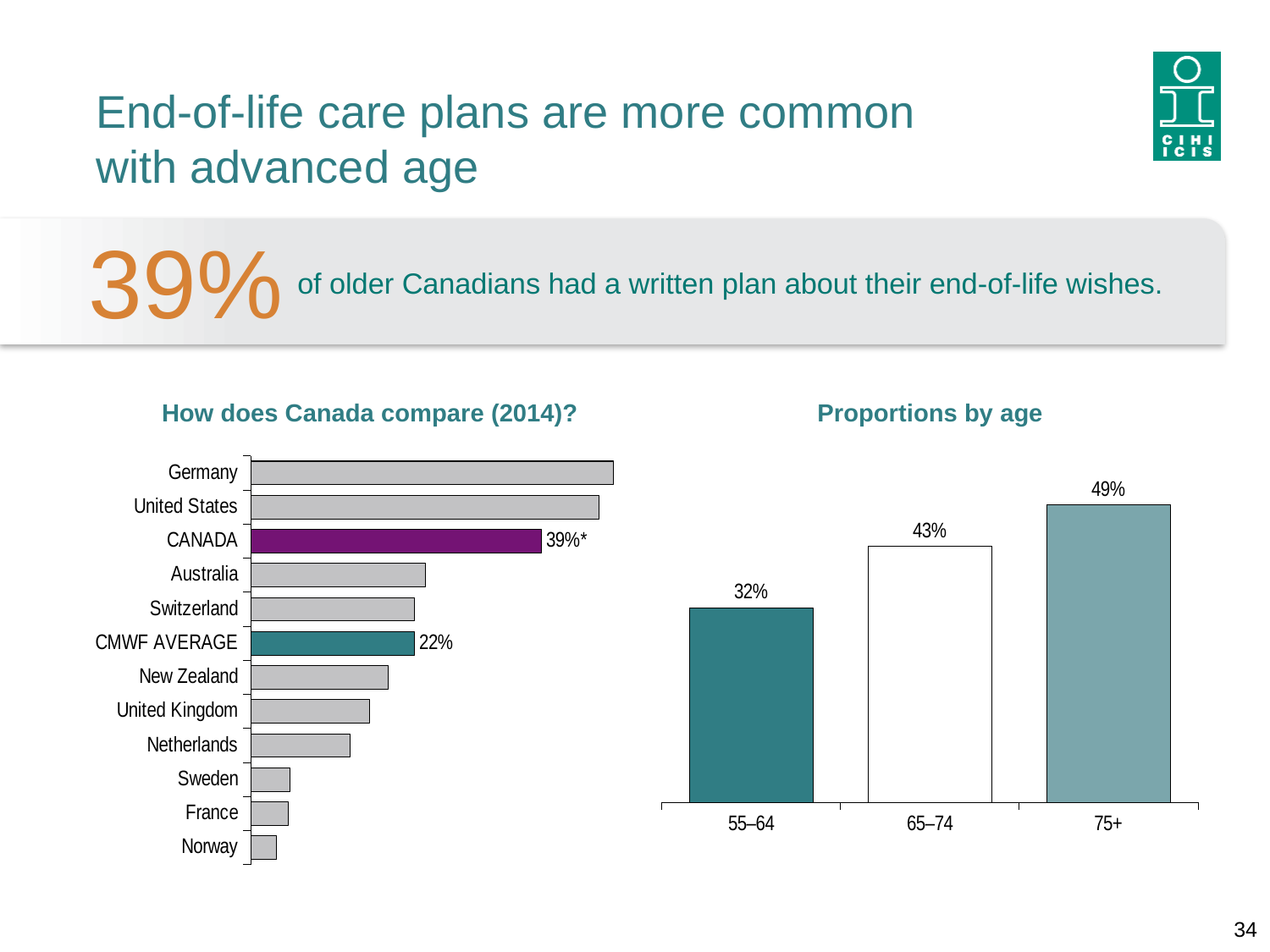

# End-of-life care plans are more common with advanced age
39%

of older Canadians had a written plan about their end-of-life wishes.
How does Canada compare (2014)?
Proportions by age

### Chart

| Category | yes |
|---|---|
| 55–64 | 0.323525561871632 |
| 65–74 | 0.425543173465819 |
| 75+ | 0.494333691528084 |

### Chart

| Category |  |
|---|---|
| Norway | 0.03519 |
| France | 0.05091 |
| Sweden | 0.05313 |
| Netherlands | 0.13509 |
| United Kingdom | 0.1614 |
| New Zealand | 0.18676 |
| CMWF AVERAGE | 0.222 |
| Switzerland | 0.22272 |
| Australia | 0.23727 |
| CANADA | 0.39432 |
| United States | 0.47253 |
| Germany | 0.49264 |
34